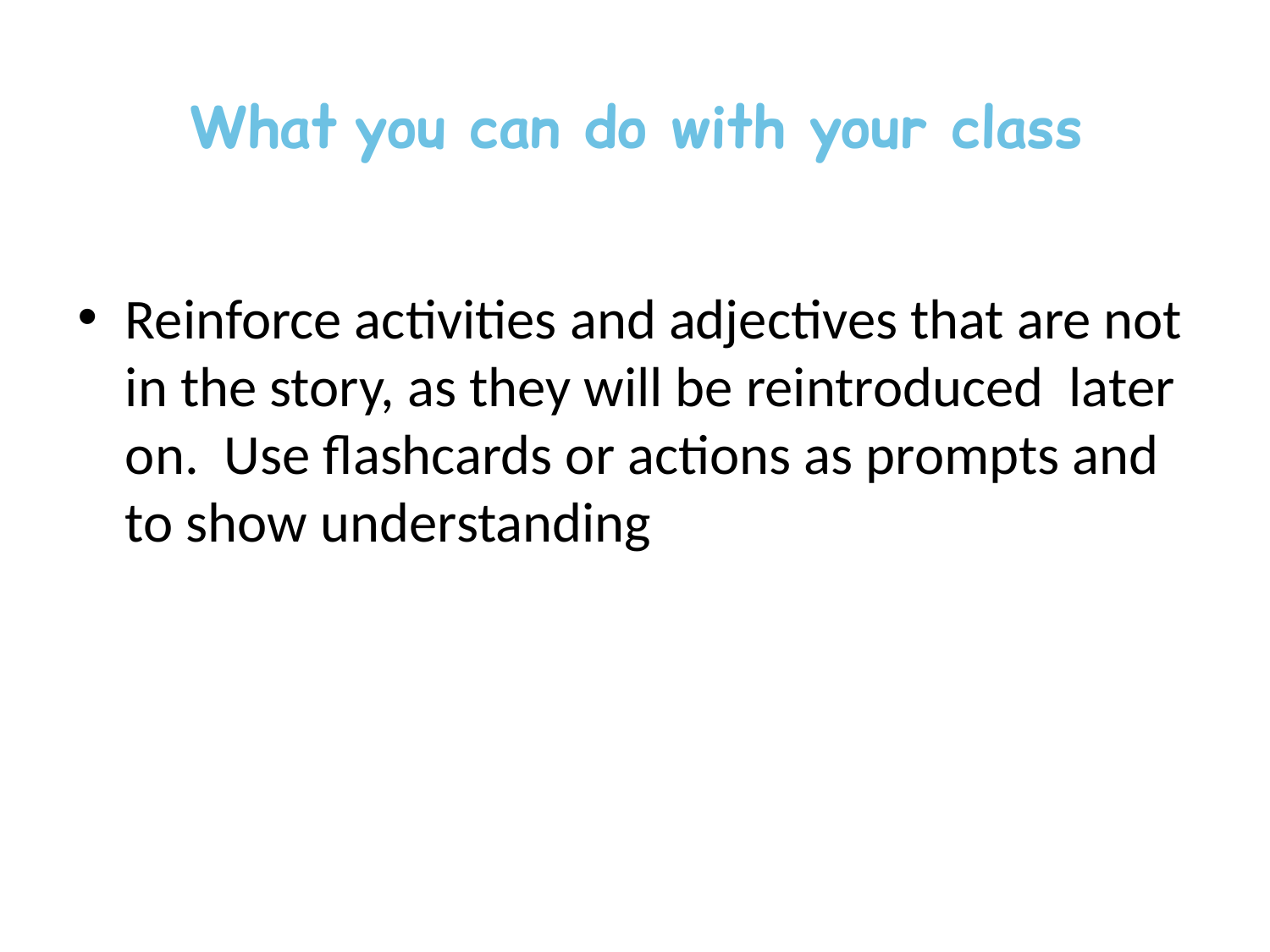

# What you can do with your class
Reinforce activities and adjectives that are not in the story, as they will be reintroduced  later on.  Use flashcards or actions as prompts and to show understanding